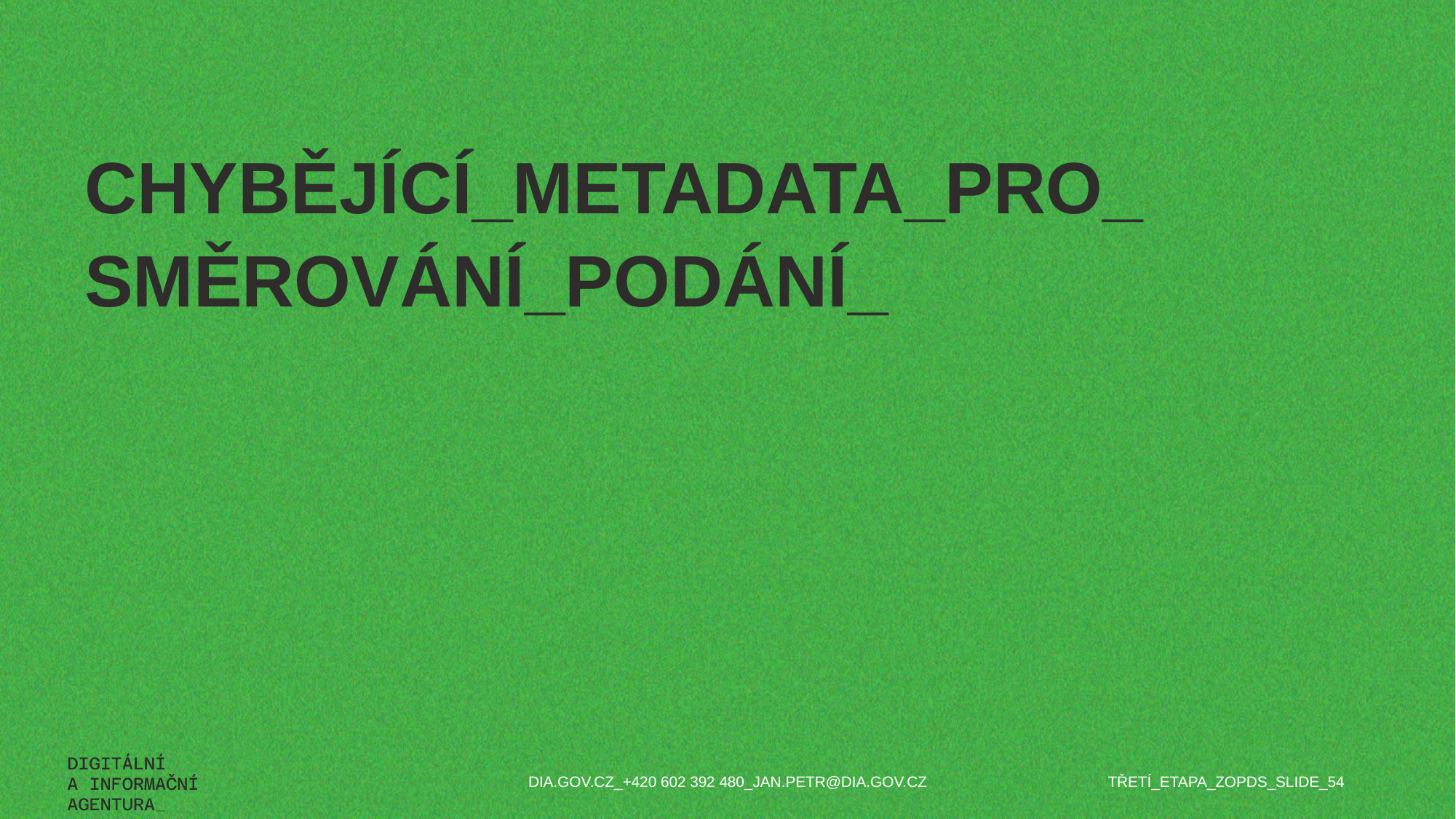

Chybějící_Metadata_pro_
směrování_podání_

TŘETÍ_ETAPA_ZOPDS_SLIDE_54
DIA.GOV.CZ_+420 602 392 480_JAN.PETR@DIA.GOV.CZ